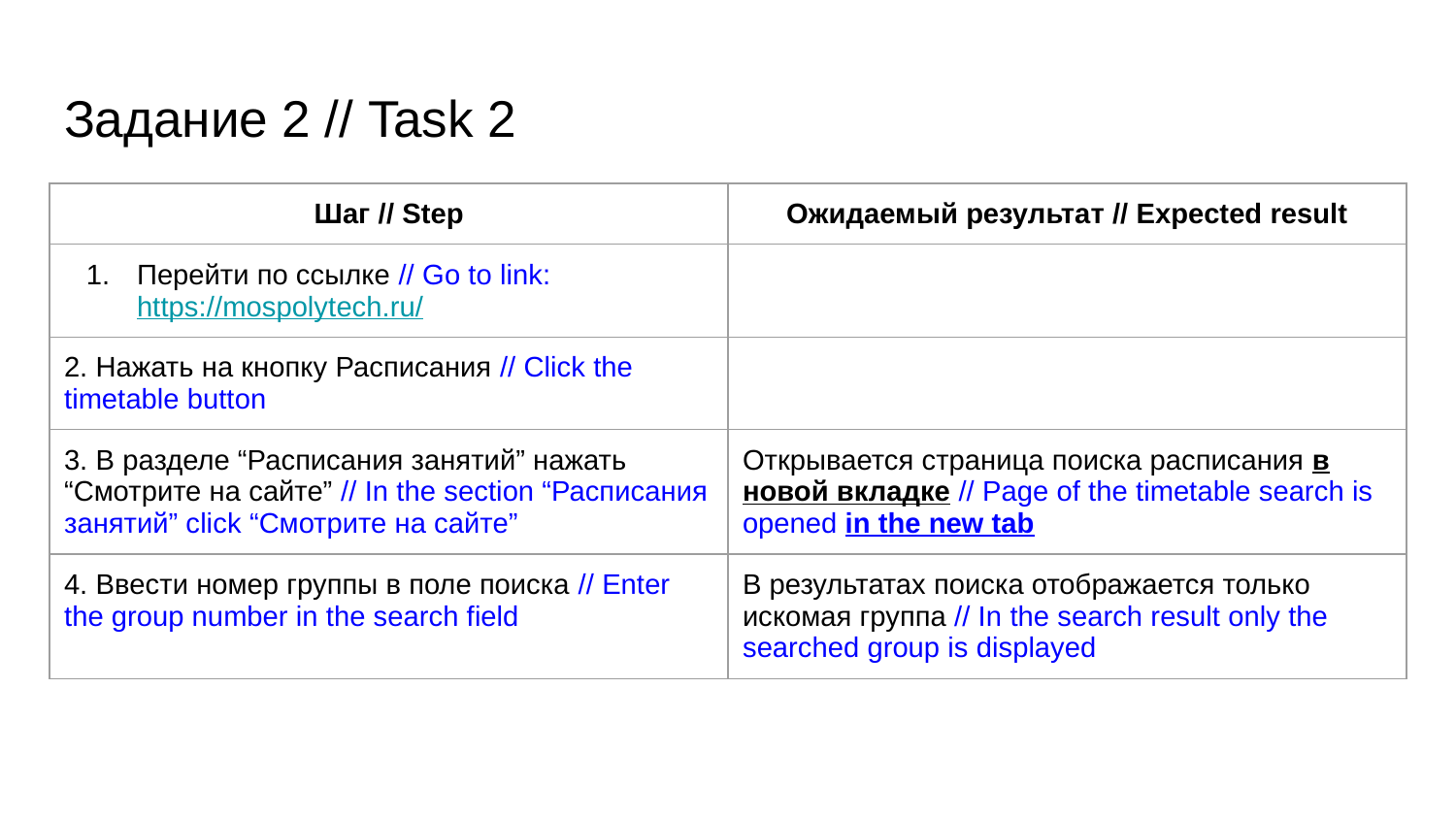

# Задание 2 // Task 2
| Шаг // Step | Ожидаемый результат // Expected result |
| --- | --- |
| Перейти по ссылке // Go to link: https://mospolytech.ru/ |  |
| 2. Нажать на кнопку Расписания // Click the timetable button |  |
| 3. В разделе “Расписания занятий” нажать “Смотрите на сайте” // In the section “Расписания занятий” click “Смотрите на сайте” | Открывается страница поиска расписания в новой вкладке // Page of the timetable search is opened in the new tab |
| 4. Ввести номер группы в поле поиска // Enter the group number in the search field | В результатах поиска отображается только искомая группа // In the search result only the searched group is displayed |